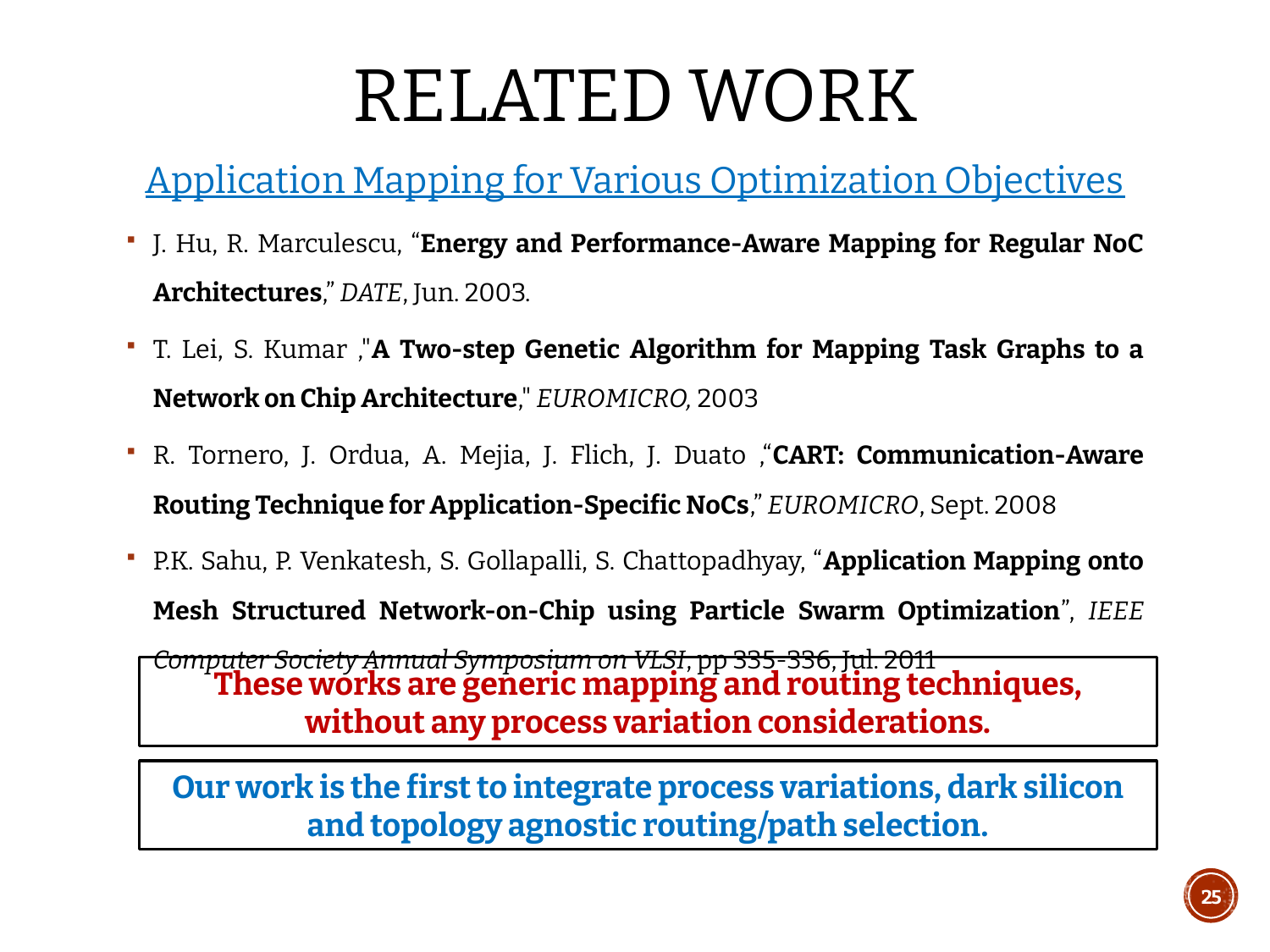

# RELATED WORK
Application Mapping for Various Optimization Objectives
J. Hu, R. Marculescu, “Energy and Performance-Aware Mapping for Regular NoC Architectures,” DATE, Jun. 2003.
T. Lei, S. Kumar ,"A Two-step Genetic Algorithm for Mapping Task Graphs to a Network on Chip Architecture," EUROMICRO, 2003
R. Tornero, J. Ordua, A. Mejia, J. Flich, J. Duato ,“CART: Communication-Aware Routing Technique for Application-Specific NoCs,” EUROMICRO, Sept. 2008
P.K. Sahu, P. Venkatesh, S. Gollapalli, S. Chattopadhyay, “Application Mapping onto Mesh Structured Network-on-Chip using Particle Swarm Optimization”, IEEE Computer Society Annual Symposium on VLSI, pp 335-336, Jul. 2011
These works are generic mapping and routing techniques, without any process variation considerations.
Our work is the first to integrate process variations, dark silicon and topology agnostic routing/path selection.
25